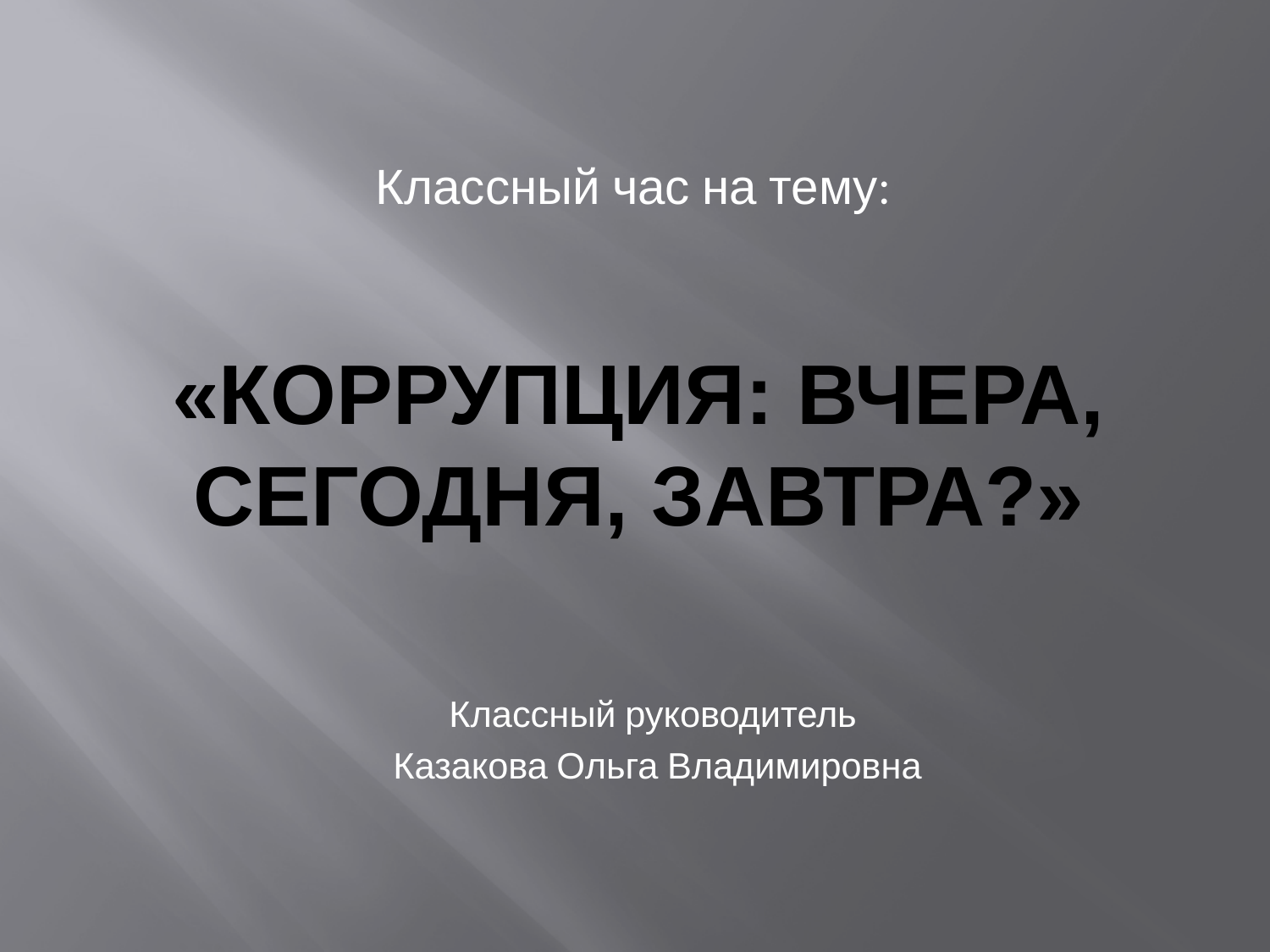

Классный час на тему:
# «Коррупция: вчера, сегодня, завтра?»
Классный руководитель
 Казакова Ольга Владимировна